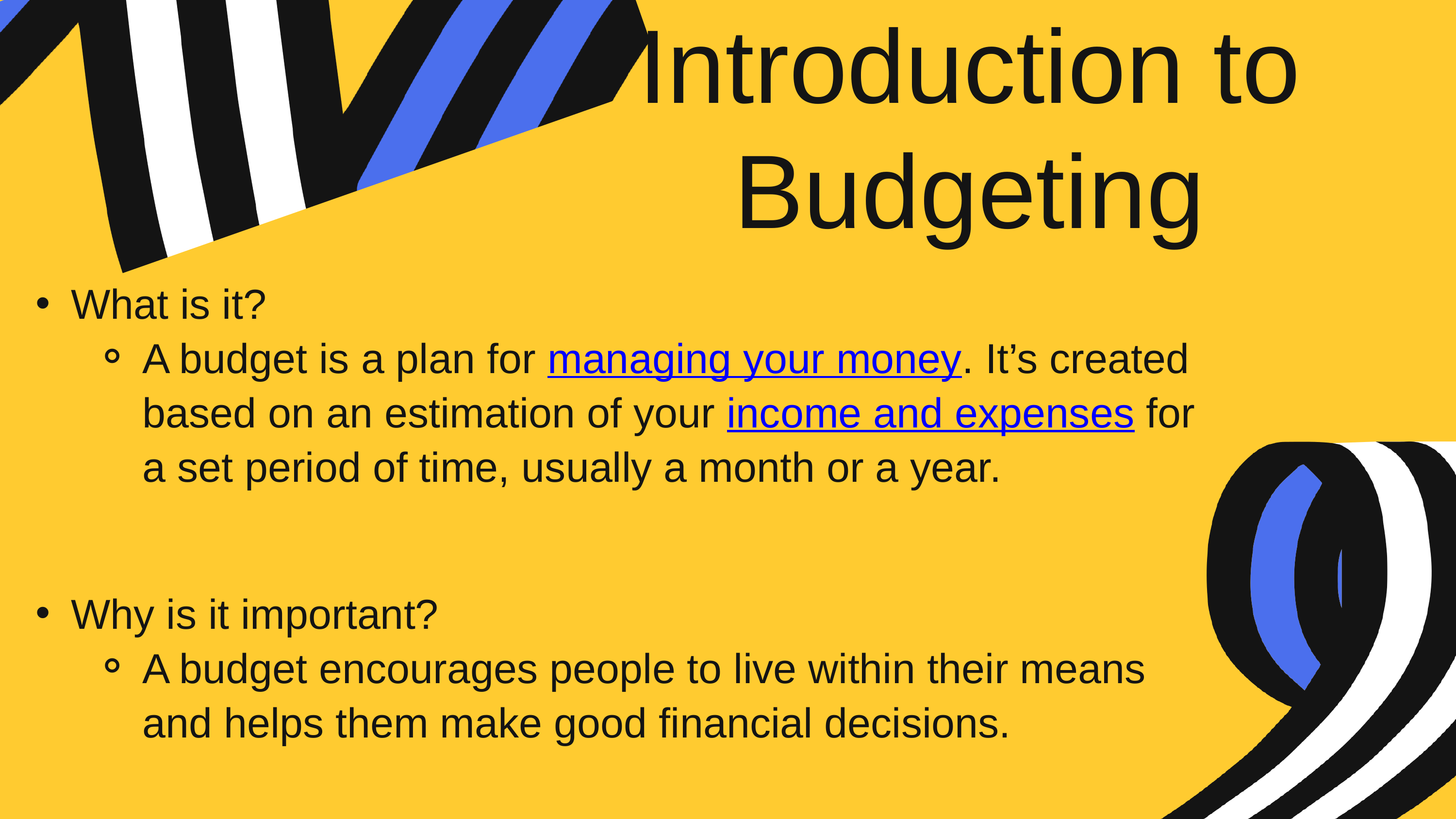

Introduction to Budgeting
What is it?
A budget is a plan for managing your money. It’s created based on an estimation of your income and expenses for a set period of time, usually a month or a year.

Why is it important?
A budget encourages people to live within their means and helps them make good financial decisions.